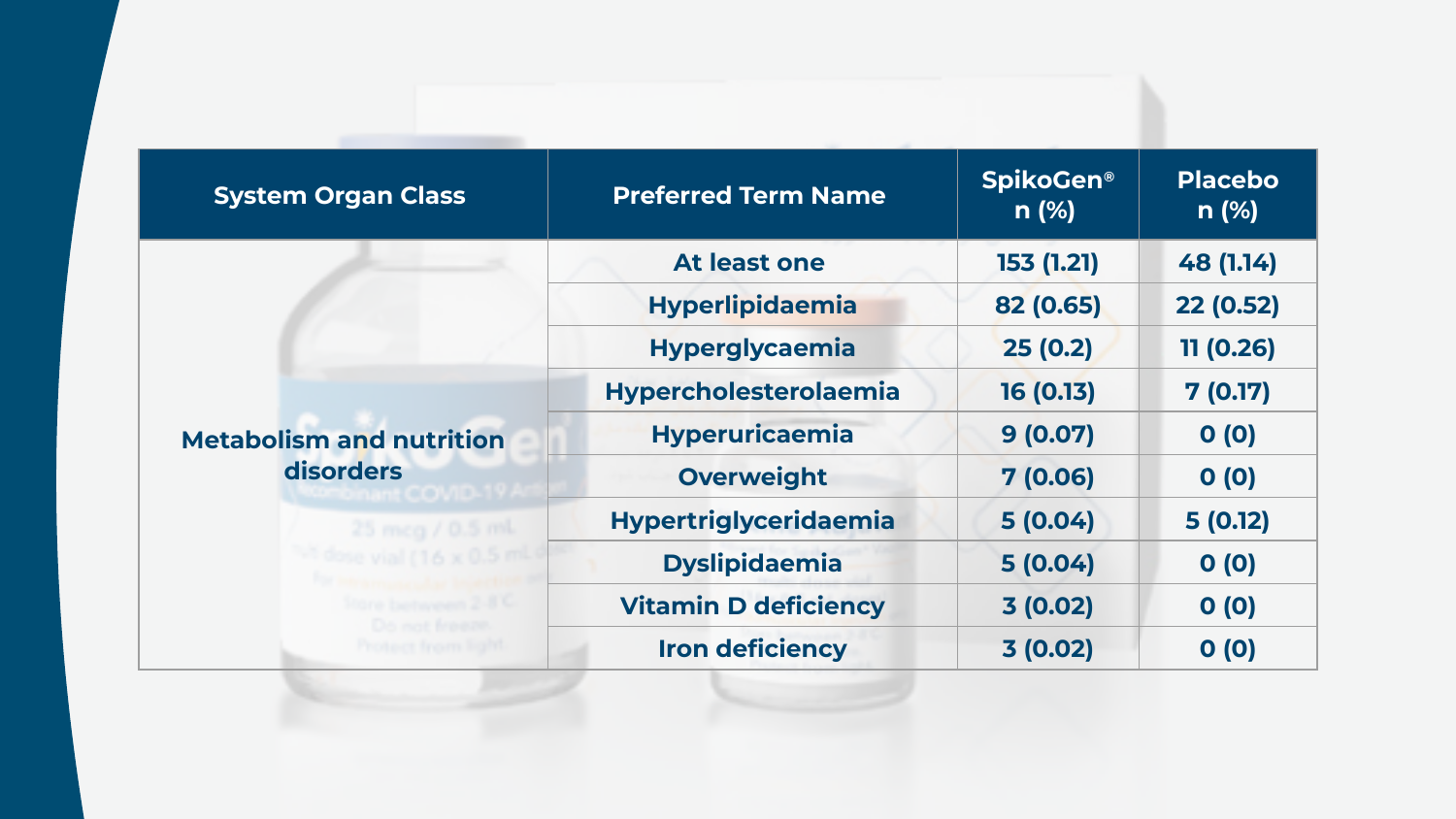

| System Organ Class | Preferred Term Name | SpikoGen® n (%) | Placebo n (%) |
| --- | --- | --- | --- |
| Metabolism and nutrition disorders | At least one | 153 (1.21) | 48 (1.14) |
|  | Hyperlipidaemia | 82 (0.65) | 22 (0.52) |
|  | Hyperglycaemia | 25 (0.2) | 11 (0.26) |
|  | Hypercholesterolaemia | 16 (0.13) | 7 (0.17) |
|  | Hyperuricaemia | 9 (0.07) | 0 (0) |
|  | Overweight | 7 (0.06) | 0 (0) |
|  | Hypertriglyceridaemia | 5 (0.04) | 5 (0.12) |
|  | Dyslipidaemia | 5 (0.04) | 0 (0) |
|  | Vitamin D deficiency | 3 (0.02) | 0 (0) |
|  | Iron deficiency | 3 (0.02) | 0 (0) |